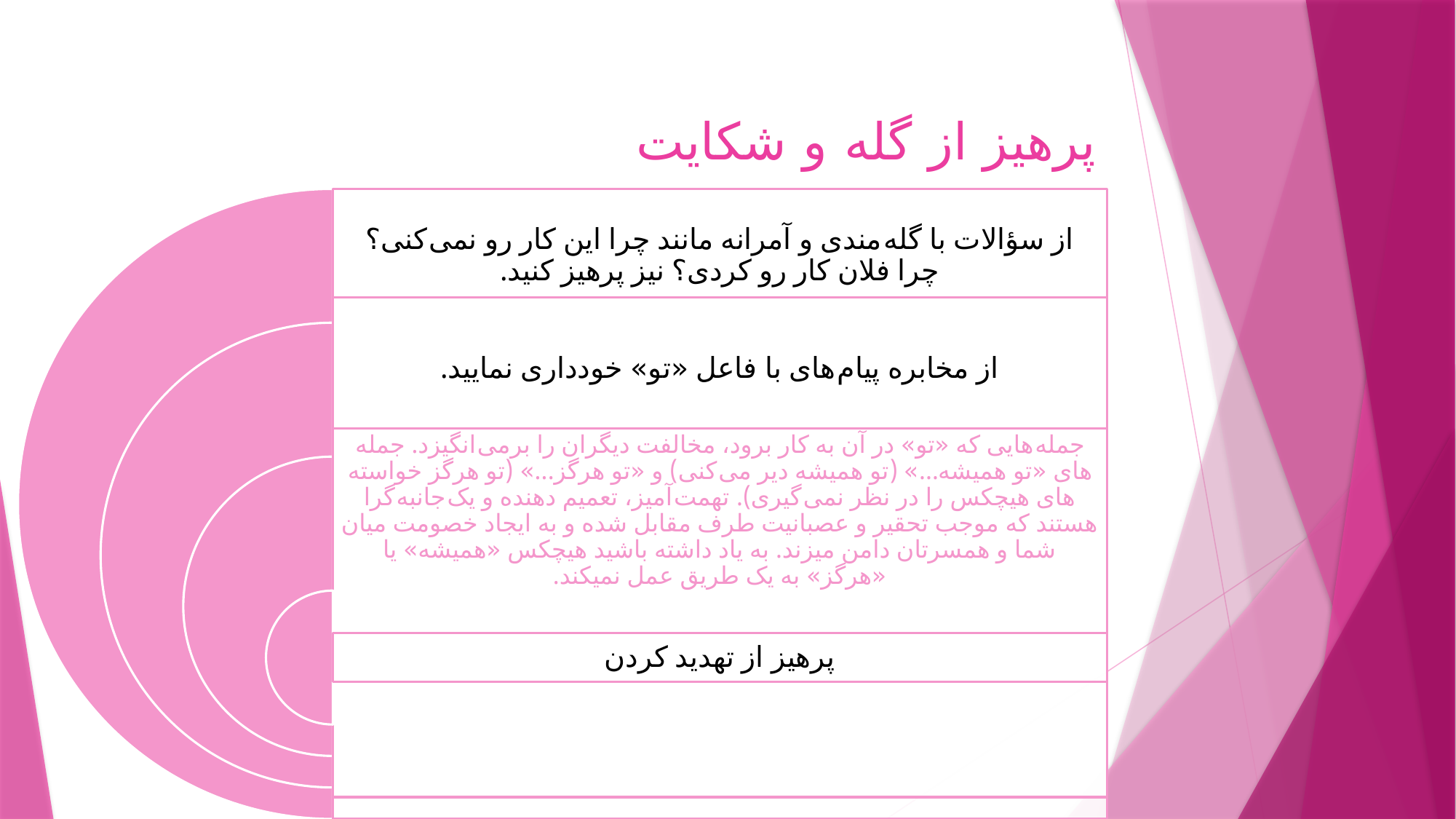

# پرهیز از گله و شکایت
از سؤالات با گله مندی و آمرانه مانند چرا این کار رو نمی کنی؟ چرا فلان کار رو کردی؟ نیز پرهیز کنید.
از مخابره پیام های با فاعل «تو» خودداری نمایید.
جمله هایی که «تو» در آن به کار برود، مخالفت دیگران را برمی انگیزد. جمله های «تو همیشه...» (تو همیشه دیر می کنی) و «تو هرگز...» (تو هرگز خواسته های هیچکس را در نظر نمی گیری). تهمت آمیز، تعمیم دهنده و یک جانبه گرا هستند که موجب تحقیر و عصبانیت طرف مقابل شده و به ایجاد خصومت میان شما و همسرتان دامن میزند. به یاد داشته باشید هیچکس «همیشه» یا «هرگز» به یک طریق عمل نمیکند.
پرهیز از تهدید کردن